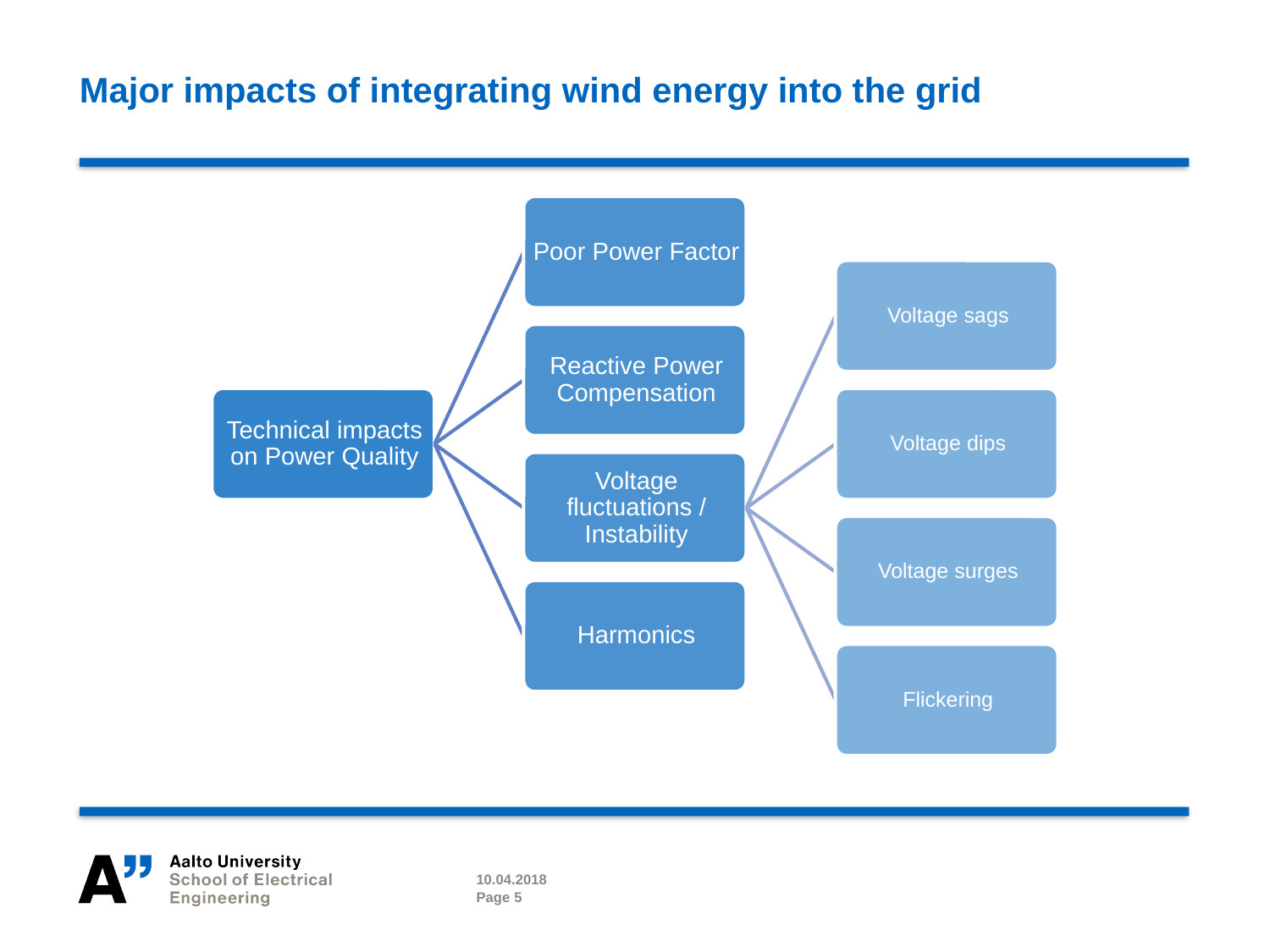

# Major impacts of integrating wind energy into the grid
Technical impacts on Power Quality

Poor Power Factor

Reactive Power Compensation

Voltage fluctuations / Instability

Voltage sags

Voltage dips

Voltage surges

Flickering

Harmonics

                                                Figure: Major potential technical impacts of integrating wind energy into the grid

10.04.2018
Page 5